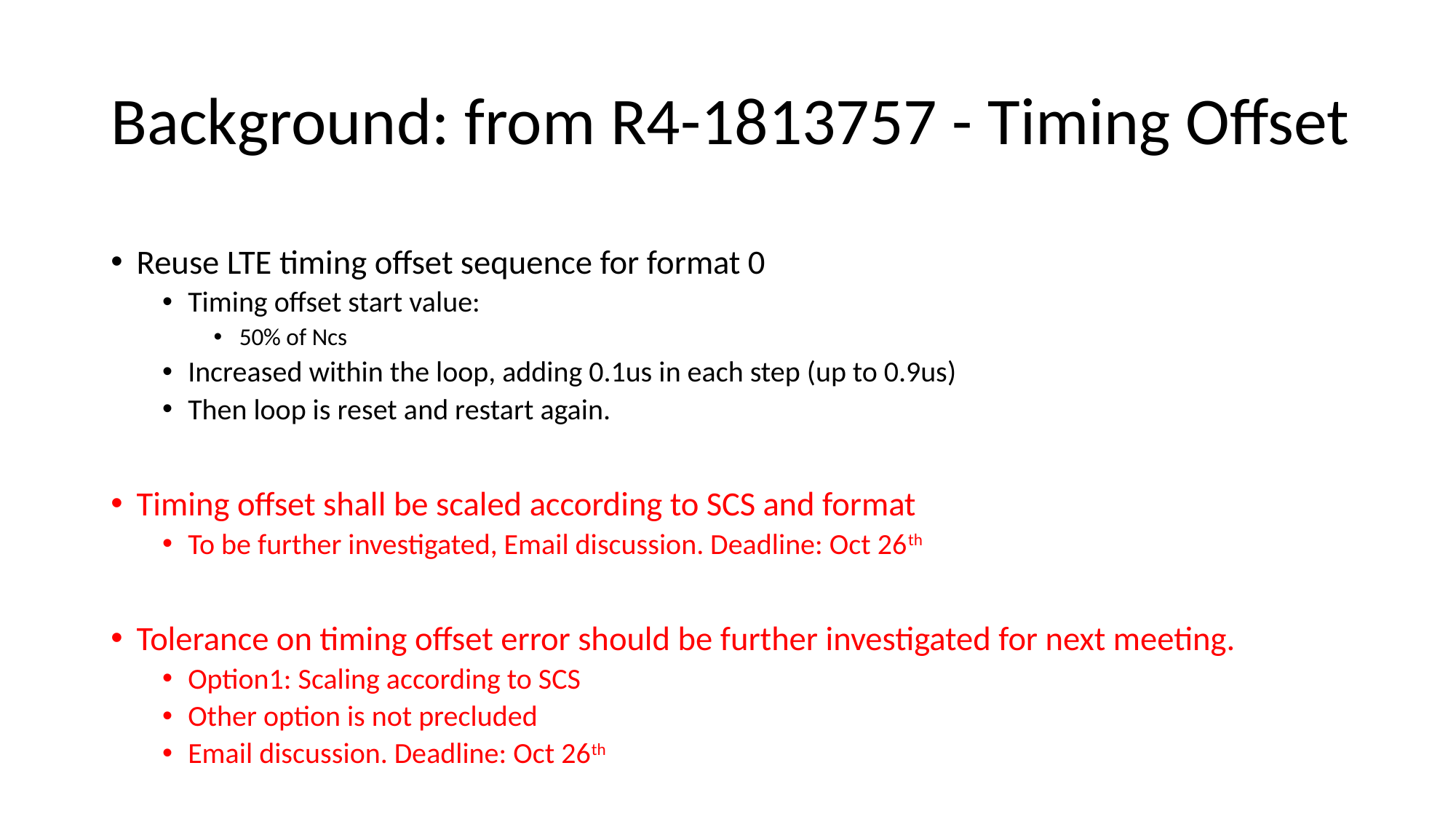

# Background: from R4-1813757 - Timing Offset

Reuse LTE timing offset sequence for format 0
Timing offset start value:
50% of Ncs
Increased within the loop, adding 0.1us in each step (up to 0.9us)
Then loop is reset and restart again.

Timing offset shall be scaled according to SCS and format
To be further investigated, Email discussion. Deadline: Oct 26th

Tolerance on timing offset error should be further investigated for next meeting.
Option1: Scaling according to SCS
Other option is not precluded
Email discussion. Deadline: Oct 26th